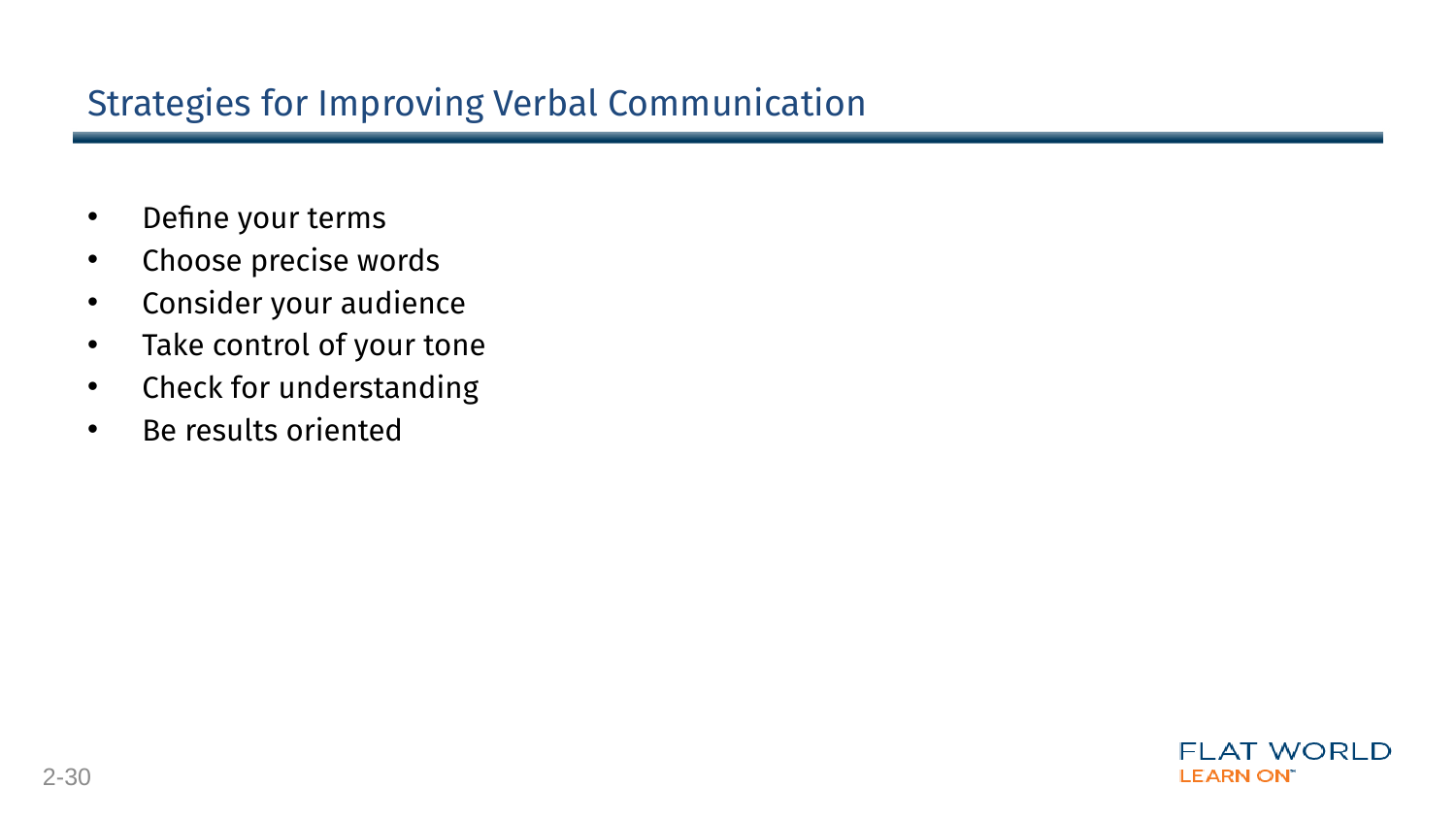

# Strategies for Improving Verbal Communication
Define your terms
Choose precise words
Consider your audience
Take control of your tone
Check for understanding
Be results oriented

2-30